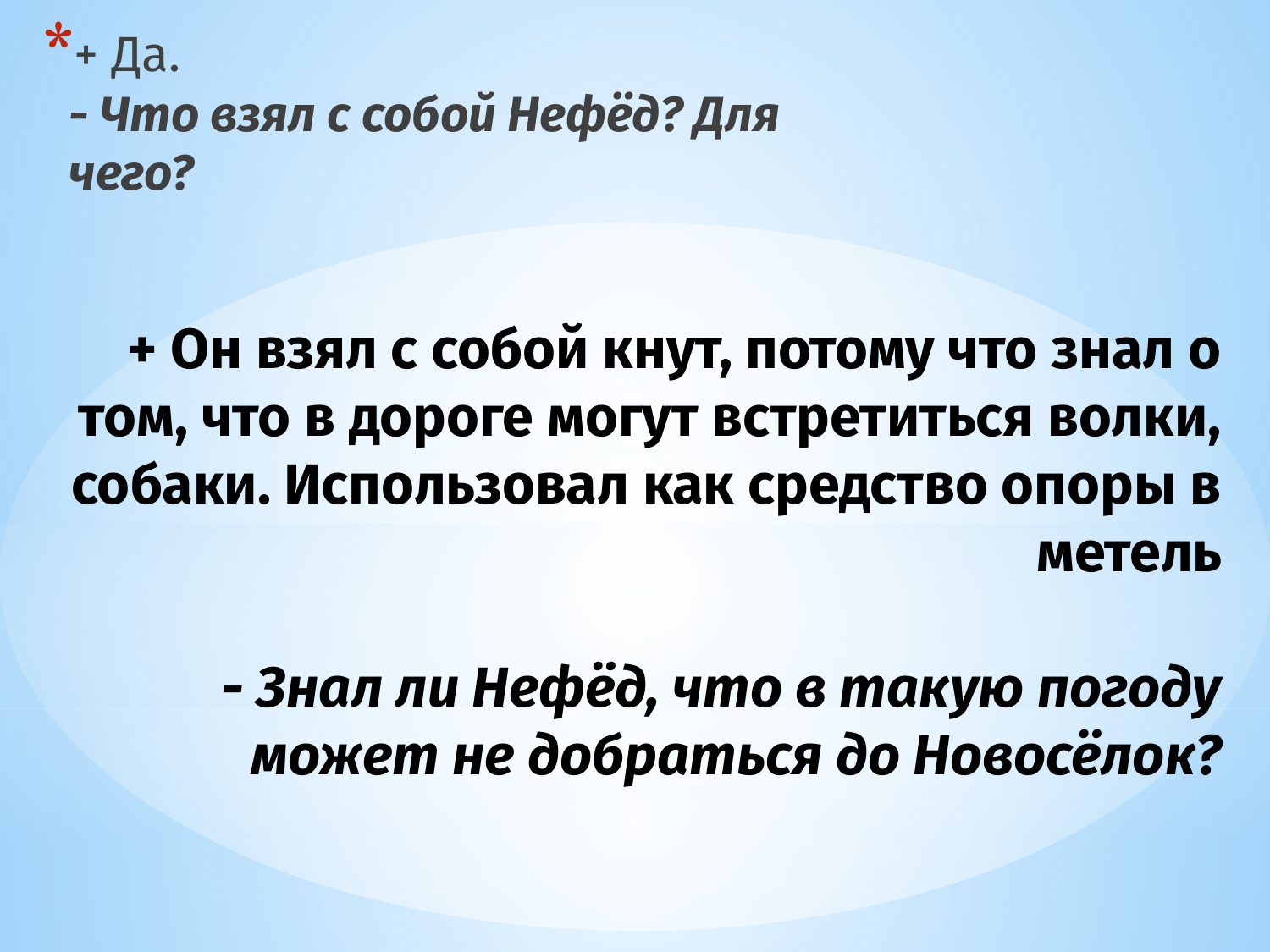

+ Да.
- Что взял с собой Нефёд? Для чего?
# + Он взял с собой кнут, потому что знал о том, что в дороге могут встретиться волки, собаки. Использовал как средство опоры в метель - Знал ли Нефёд, что в такую погоду может не добраться до Новосёлок?